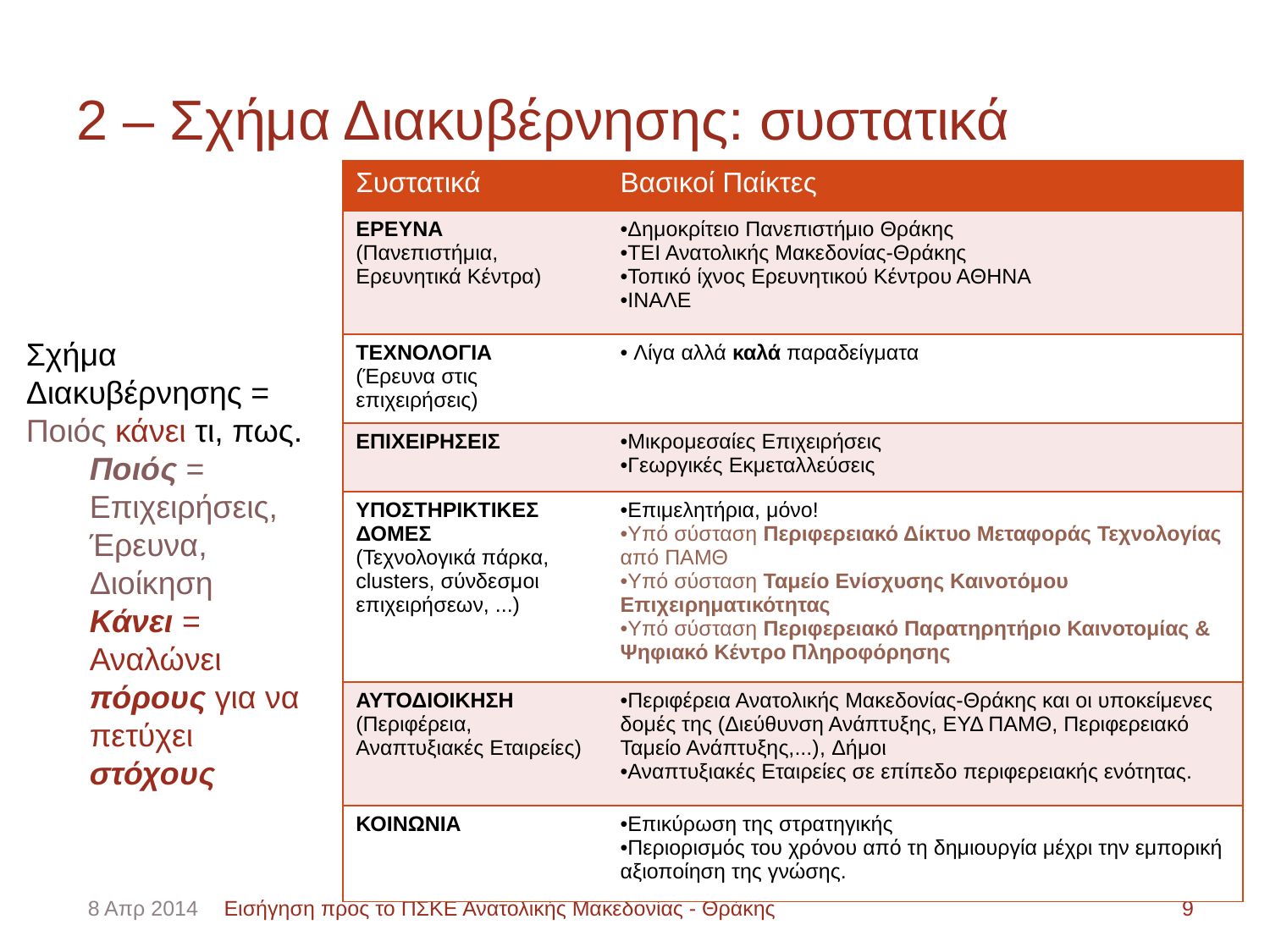

# 2 – Σχήμα Διακυβέρνησης: συστατικά
| Συστατικά | Βασικοί Παίκτες |
| --- | --- |
| ΕΡΕΥΝΑ (Πανεπιστήμια, Ερευνητικά Κέντρα) | Δημοκρίτειο Πανεπιστήμιο Θράκης ΤΕΙ Ανατολικής Μακεδονίας-Θράκης Τοπικό ίχνος Ερευνητικού Κέντρου ΑΘΗΝΑ ΙΝΑΛΕ |
| ΤΕΧΝΟΛΟΓΙΑ (Έρευνα στις επιχειρήσεις) | Λίγα αλλά καλά παραδείγματα |
| ΕΠΙΧΕΙΡΗΣΕΙΣ | Μικρομεσαίες Επιχειρήσεις Γεωργικές Εκμεταλλεύσεις |
| ΥΠΟΣΤΗΡΙΚΤΙΚΕΣ ΔΟΜΕΣ (Τεχνολογικά πάρκα, clusters, σύνδεσμοι επιχειρήσεων, ...) | Επιμελητήρια, μόνο! Υπό σύσταση Περιφερειακό Δίκτυο Μεταφοράς Τεχνολογίας από ΠΑΜΘ Υπό σύσταση Ταμείο Ενίσχυσης Καινοτόμου Επιχειρηματικότητας Υπό σύσταση Περιφερειακό Παρατηρητήριο Καινοτομίας & Ψηφιακό Κέντρο Πληροφόρησης |
| ΑΥΤΟΔΙΟΙΚΗΣΗ (Περιφέρεια, Αναπτυξιακές Εταιρείες) | Περιφέρεια Ανατολικής Μακεδονίας-Θράκης και οι υποκείμενες δομές της (Διεύθυνση Ανάπτυξης, ΕΥΔ ΠΑΜΘ, Περιφερειακό Ταμείο Ανάπτυξης,...), Δήμοι Αναπτυξιακές Εταιρείες σε επίπεδο περιφερειακής ενότητας. |
| ΚΟΙΝΩΝΙΑ | Επικύρωση της στρατηγικής Περιορισμός του χρόνου από τη δημιουργία μέχρι την εμπορική αξιοποίηση της γνώσης. |
Σχήμα Διακυβέρνησης = Ποιός κάνει τι, πως.
Ποιός = Επιχειρήσεις, Έρευνα, Διοίκηση
Κάνει = Αναλώνει πόρους για να πετύχει στόχους
8 Απρ 2014
Εισήγηση προς το ΠΣΚΕ Ανατολικής Μακεδονίας - Θράκης
9